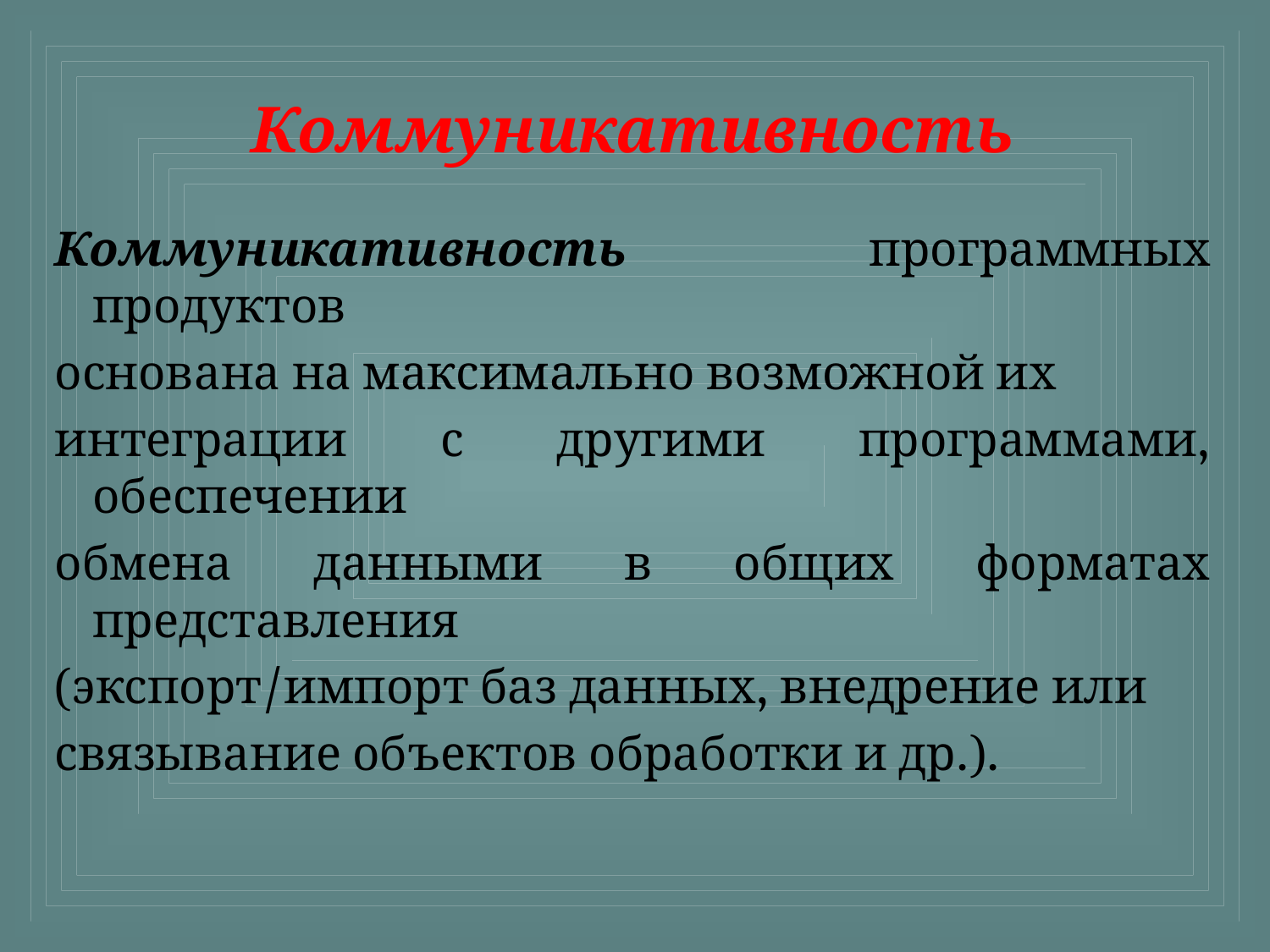

# Коммуникативность
Коммуникативность программных продуктов
основана на максимально возможной их
интеграции с другими программами, обеспечении
обмена данными в общих форматах представления
(экспорт/импорт баз данных, внедрение или
связывание объектов обработки и др.).